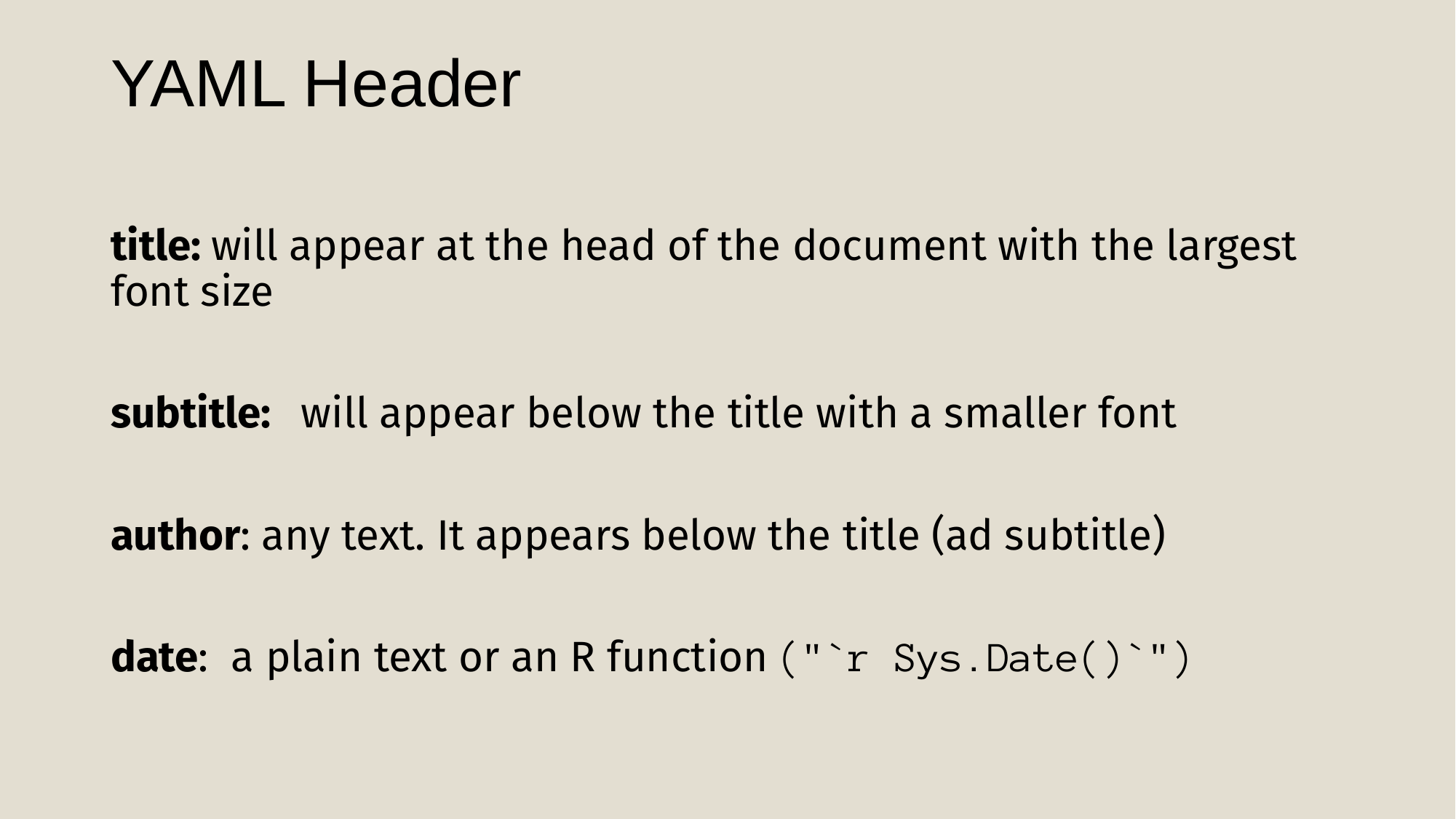

YAML Header
title: will appear at the head of the document with the largest font size

subtitle:   will appear below the title with a smaller font

author: any text. It appears below the title (ad subtitle)

date:  a plain text or an R function ("`r Sys.Date()`")